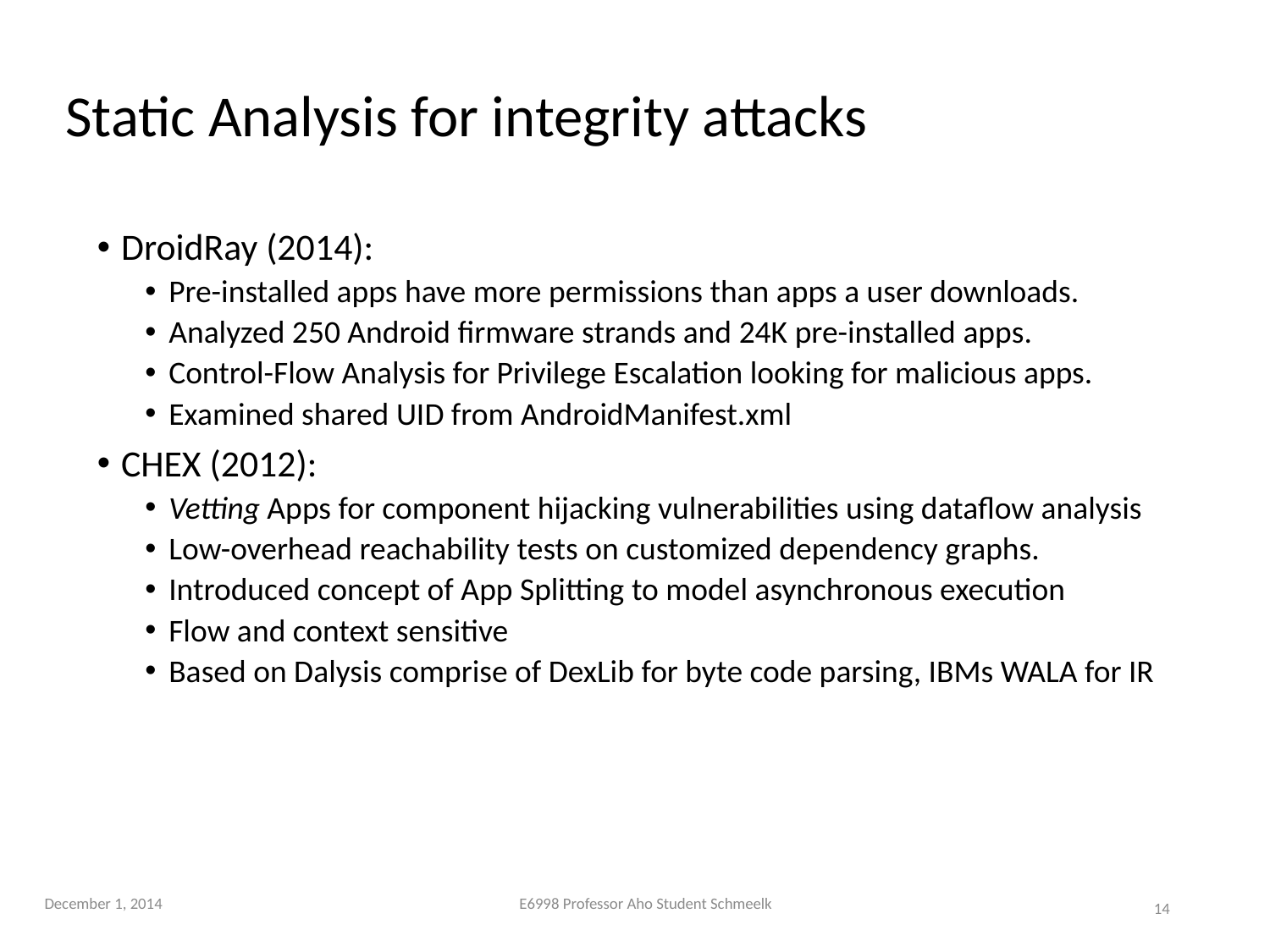

# Static Analysis for integrity attacks
DroidRay (2014):
Pre-installed apps have more permissions than apps a user downloads.
Analyzed 250 Android firmware strands and 24K pre-installed apps.
Control-Flow Analysis for Privilege Escalation looking for malicious apps.
Examined shared UID from AndroidManifest.xml
CHEX (2012):
Vetting Apps for component hijacking vulnerabilities using dataflow analysis
Low-overhead reachability tests on customized dependency graphs.
Introduced concept of App Splitting to model asynchronous execution
Flow and context sensitive
Based on Dalysis comprise of DexLib for byte code parsing, IBMs WALA for IR

December 1, 2014
E6998 Professor Aho Student Schmeelk
14